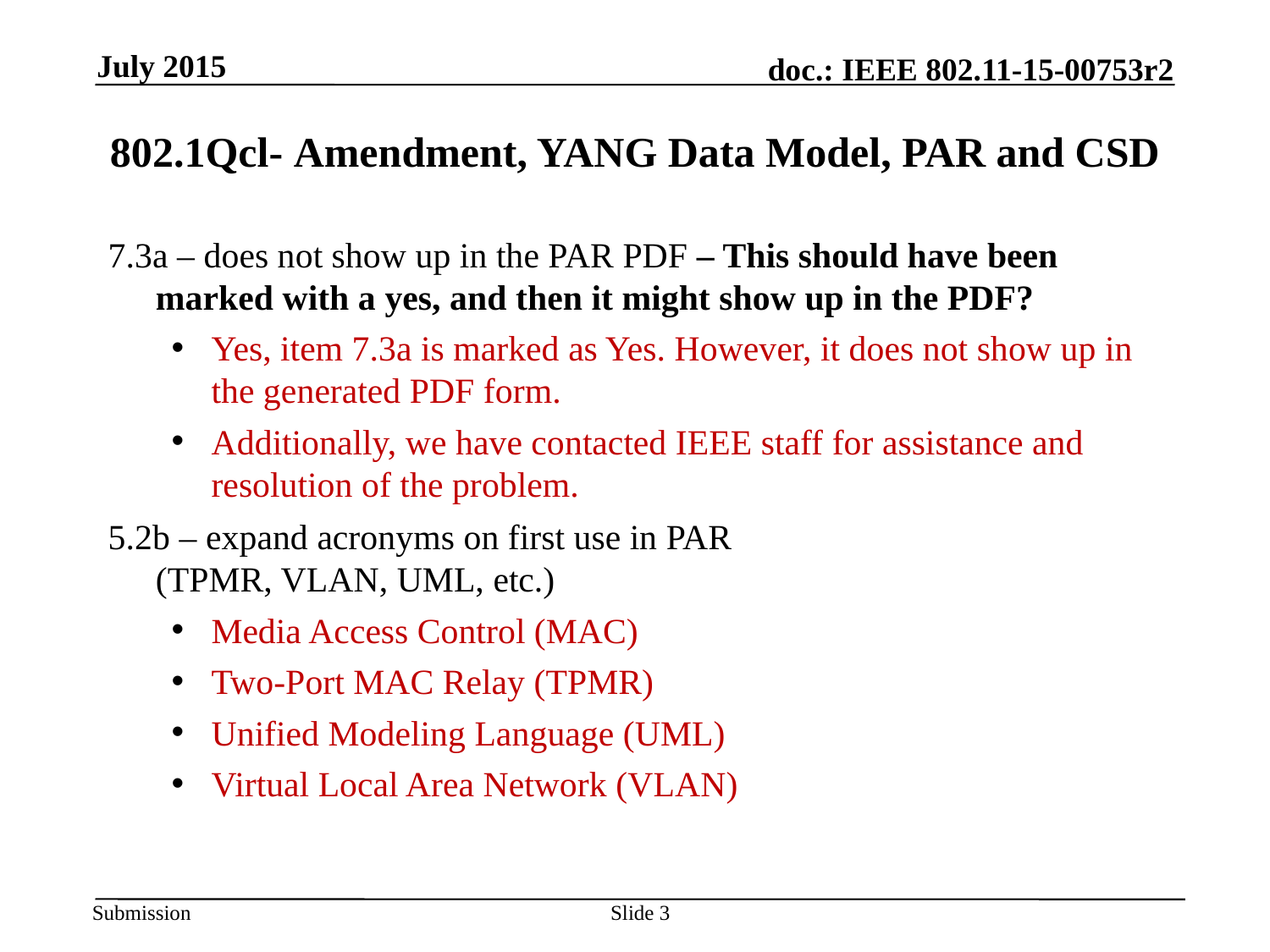

July 2015
# 802.1Qcl- Amendment, YANG Data Model, PAR and CSD
7.3a – does not show up in the PAR PDF – This should have been marked with a yes, and then it might show up in the PDF?
Yes, item 7.3a is marked as Yes. However, it does not show up in the generated PDF form.
Additionally, we have contacted IEEE staff for assistance and resolution of the problem.
5.2b – expand acronyms on first use in PAR
(TPMR, VLAN, UML, etc.)
Media Access Control (MAC)
Two-Port MAC Relay (TPMR)
Unified Modeling Language (UML)
Virtual Local Area Network (VLAN)
Slide 3